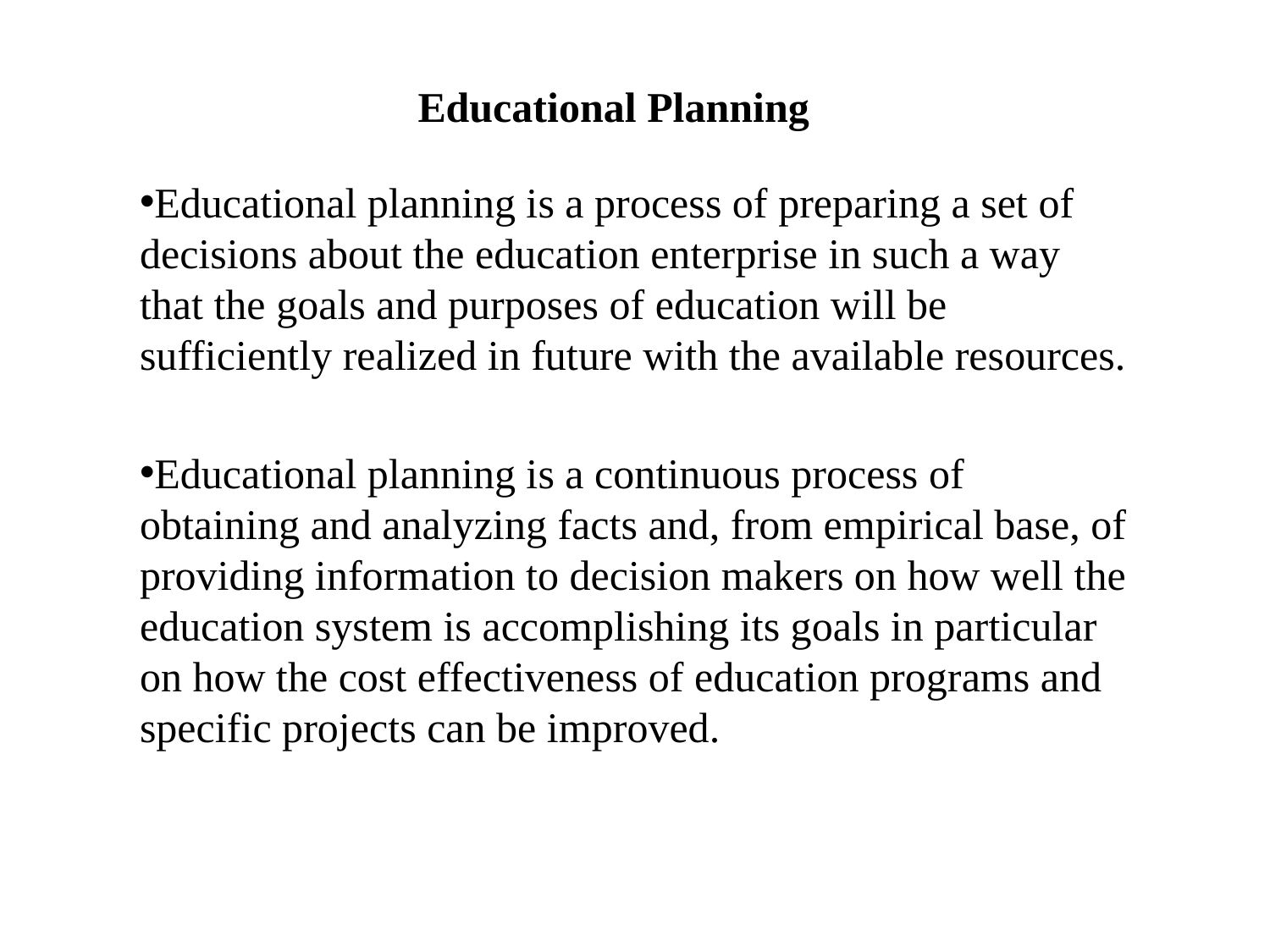

# Educational Planning
Educational planning is a process of preparing a set of decisions about the education enterprise in such a way that the goals and purposes of education will be sufficiently realized in future with the available resources.

Educational planning is a continuous process of obtaining and analyzing facts and, from empirical base, of providing information to decision makers on how well the education system is accomplishing its goals in particular on how the cost effectiveness of education programs and specific projects can be improved.